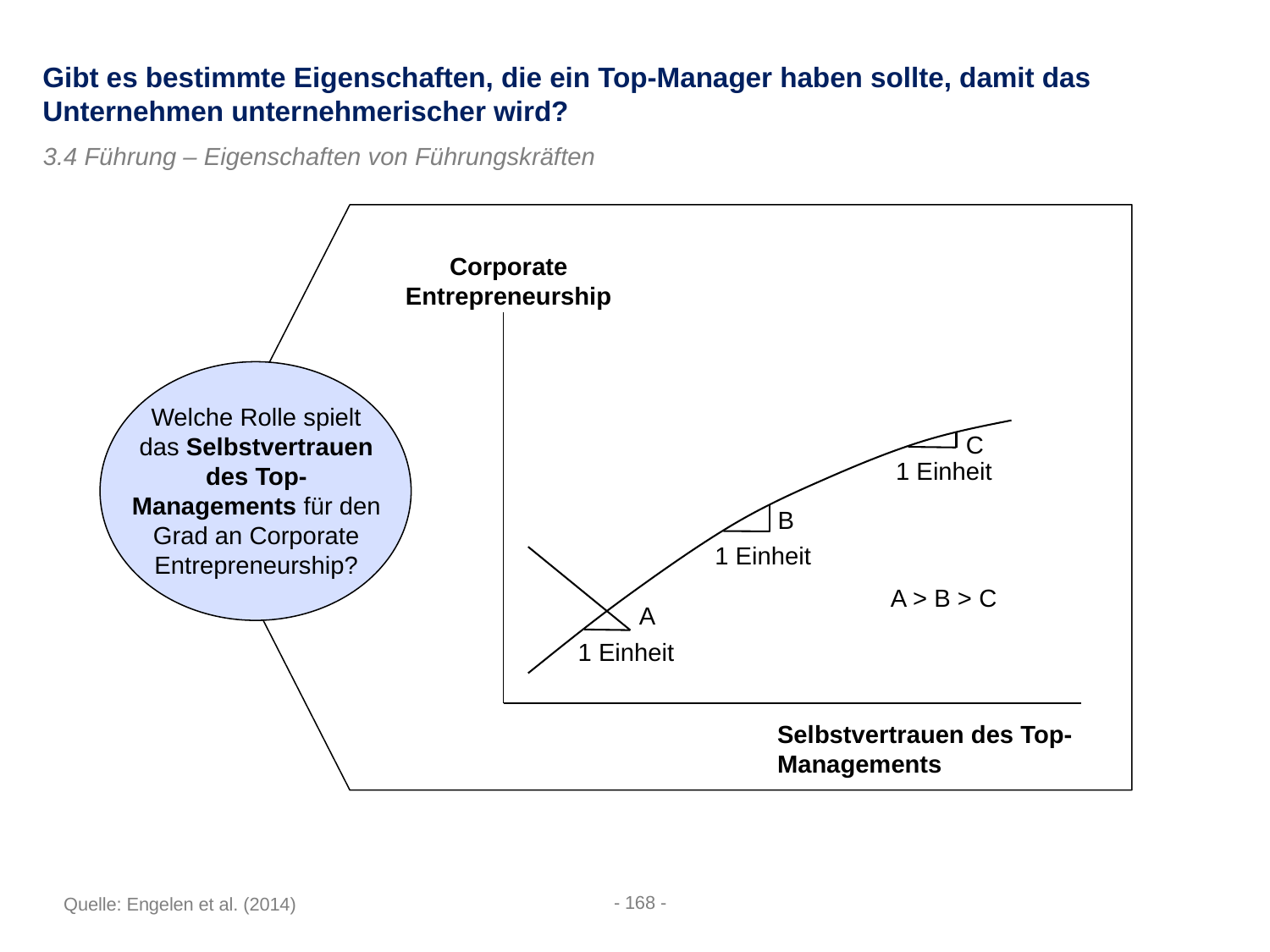

Gibt es bestimmte Eigenschaften, die ein Top-Manager haben sollte, damit das Unternehmen unternehmerischer wird?
3.4 Führung – Eigenschaften von Führungskräften

Corporate Entrepreneurship

C
1 Einheit
B
1 Einheit
A > B > C
A
1 Einheit
Selbstvertrauen des Top-Managements

Welche Rolle spielt das Selbstvertrauen des Top-Managements für den Grad an Corporate Entrepreneurship?
- 168 -
Quelle: Engelen et al. (2014)